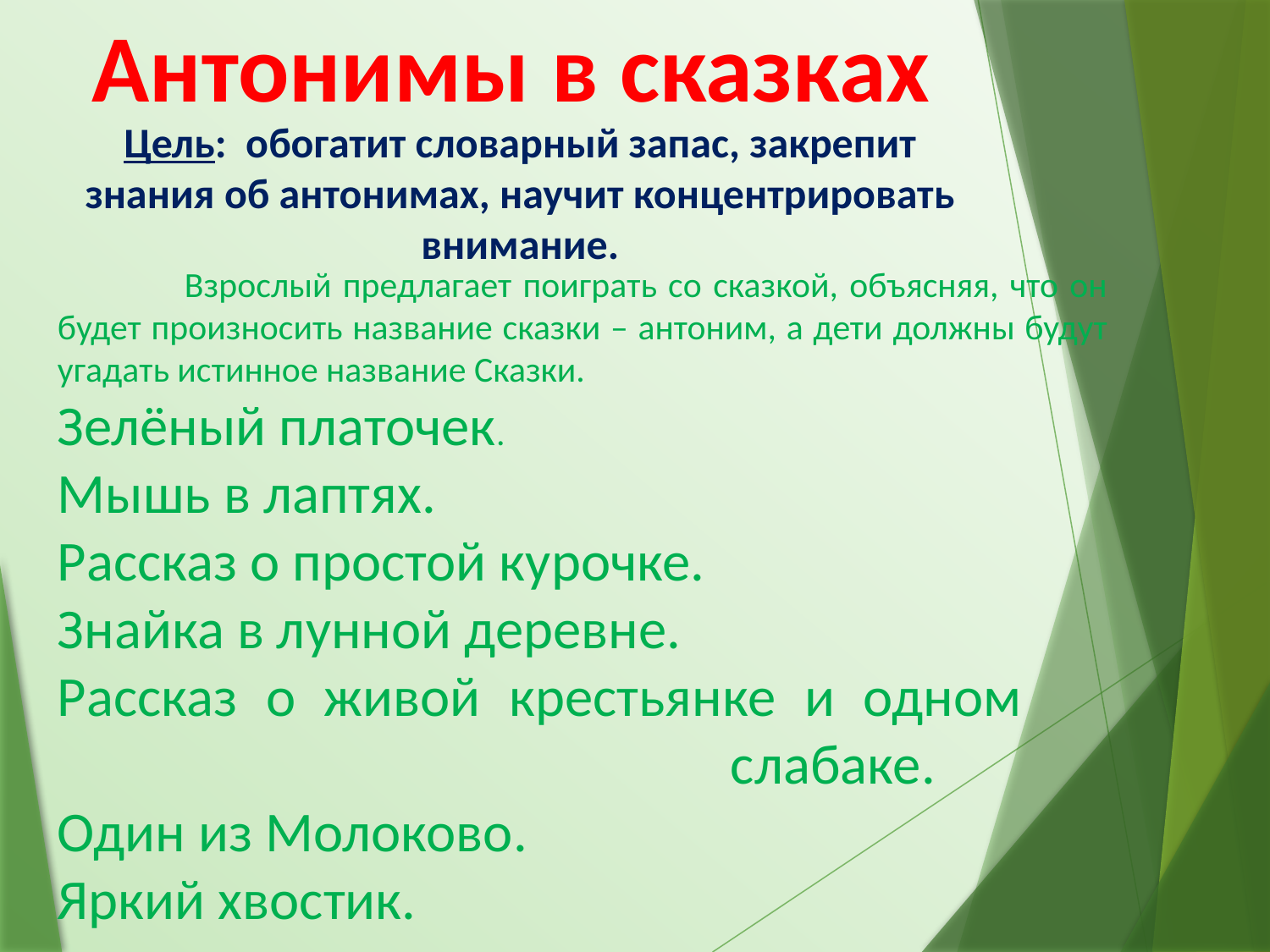

Антонимы в сказках
Цель:  обогатит словарный запас, закрепит знания об антонимах, научит концентрировать внимание.
	Взрослый предлагает поиграть со сказкой, объясняя, что он будет произносить название сказки – антоним, а дети должны будут угадать истинное название Сказки.
Зелёный платочек.
Мышь в лаптях.
Рассказ о простой курочке.
Знайка в лунной деревне.
Рассказ о живой крестьянке и одном
                                                     слабаке.
Один из Молоково.
Яркий хвостик.